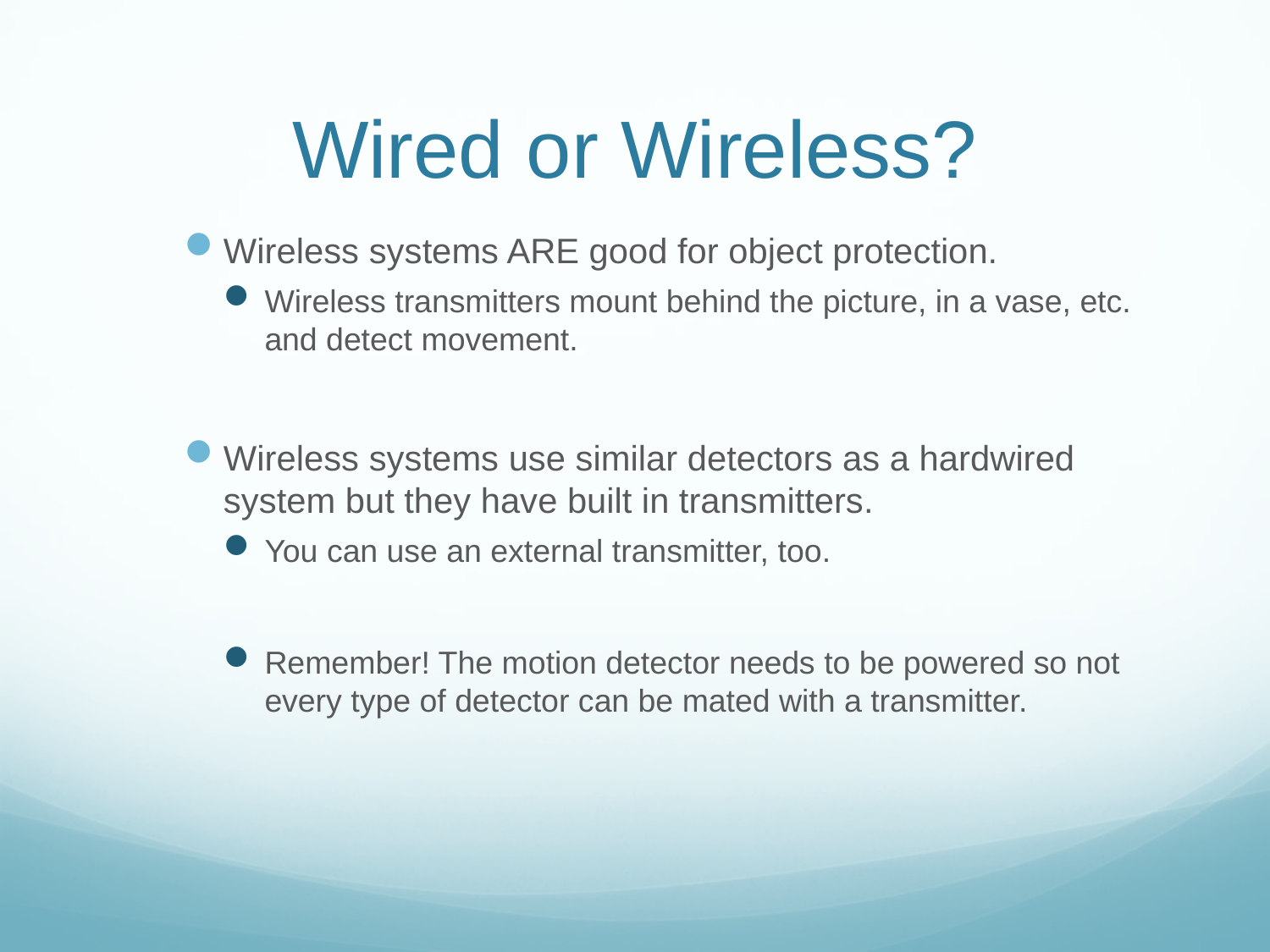

# Wired or Wireless?
Wireless systems ARE good for object protection.
Wireless transmitters mount behind the picture, in a vase, etc. and detect movement.

Wireless systems use similar detectors as a hardwired system but they have built in transmitters.
You can use an external transmitter, too.

Remember! The motion detector needs to be powered so not every type of detector can be mated with a transmitter.